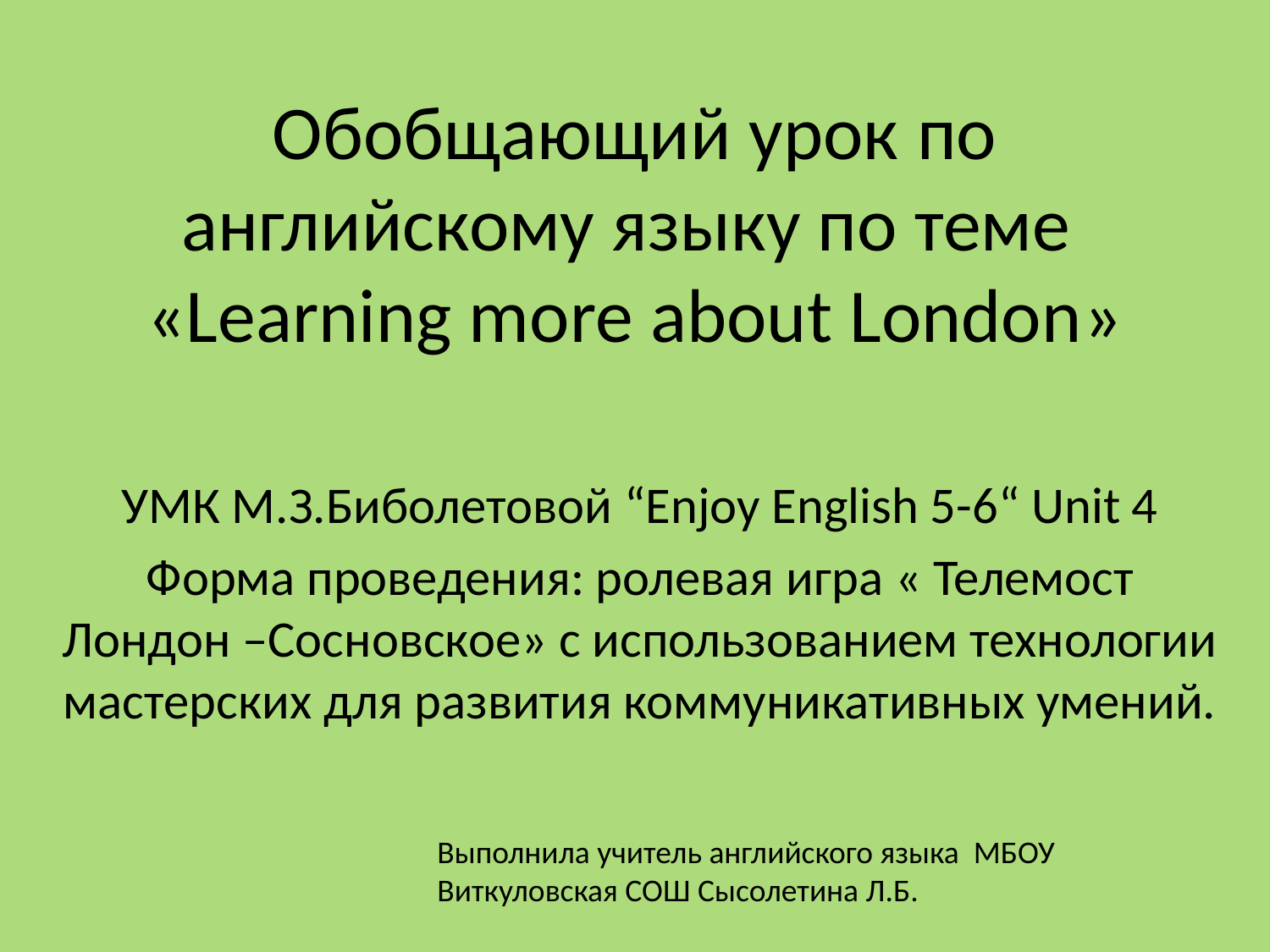

# Обобщающий урок по английскому языку по теме  «Learning more about London»
УМК М.З.Биболетовой “Enjoy English 5-6“ Unit 4
Форма проведения: ролевая игра « Телемост Лондон –Сосновское» с использованием технологии мастерских для развития коммуникативных умений.

Выполнила учитель английского языка  МБОУ Виткуловская СОШ Сысолетина Л.Б.